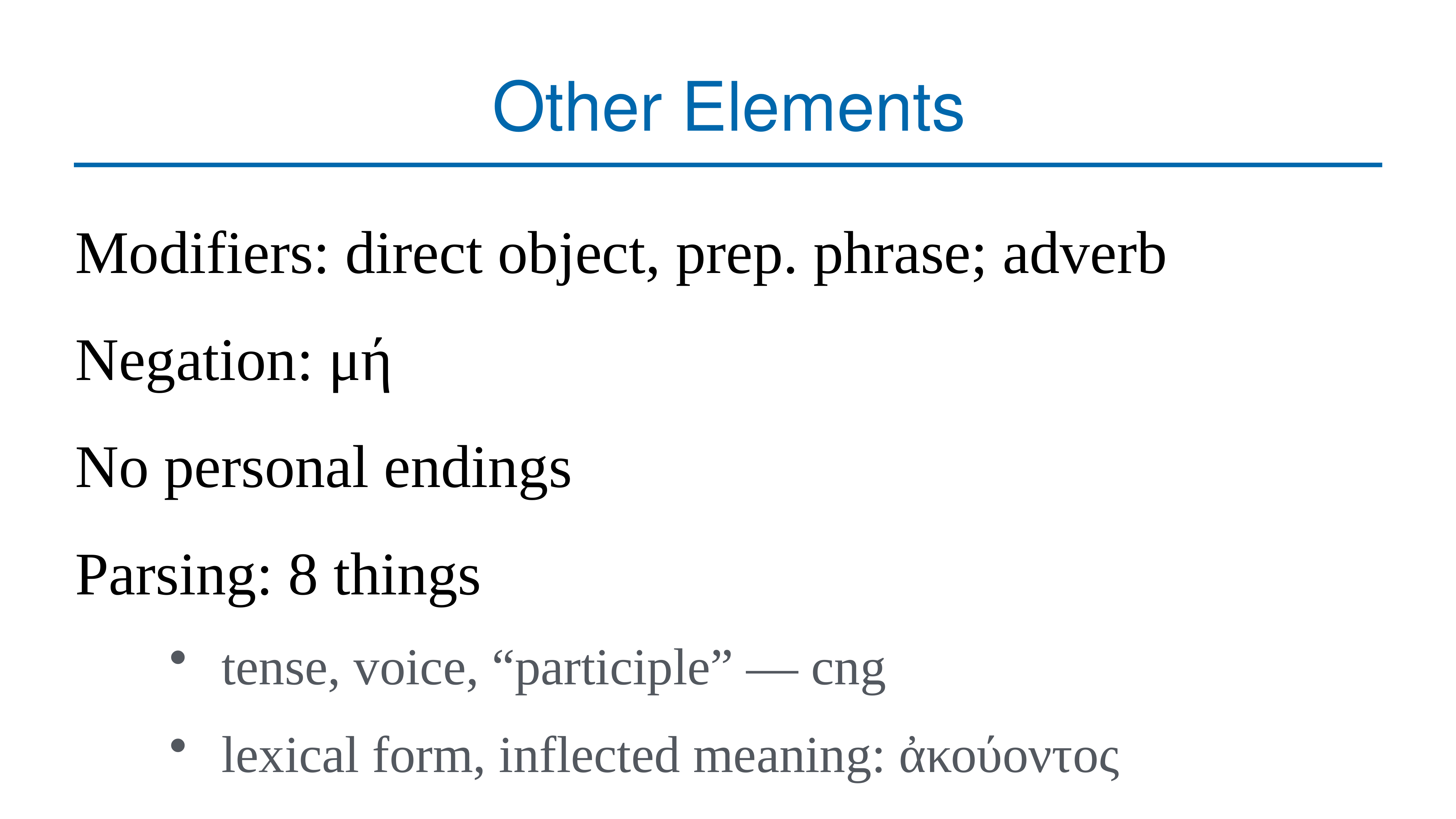

# Other Elements
Modifiers: direct object, prep. phrase; adverb
Negation: μή
No personal endings
Parsing: 8 things
tense, voice, “participle” — cng
lexical form, inflected meaning: ἀκούοντος